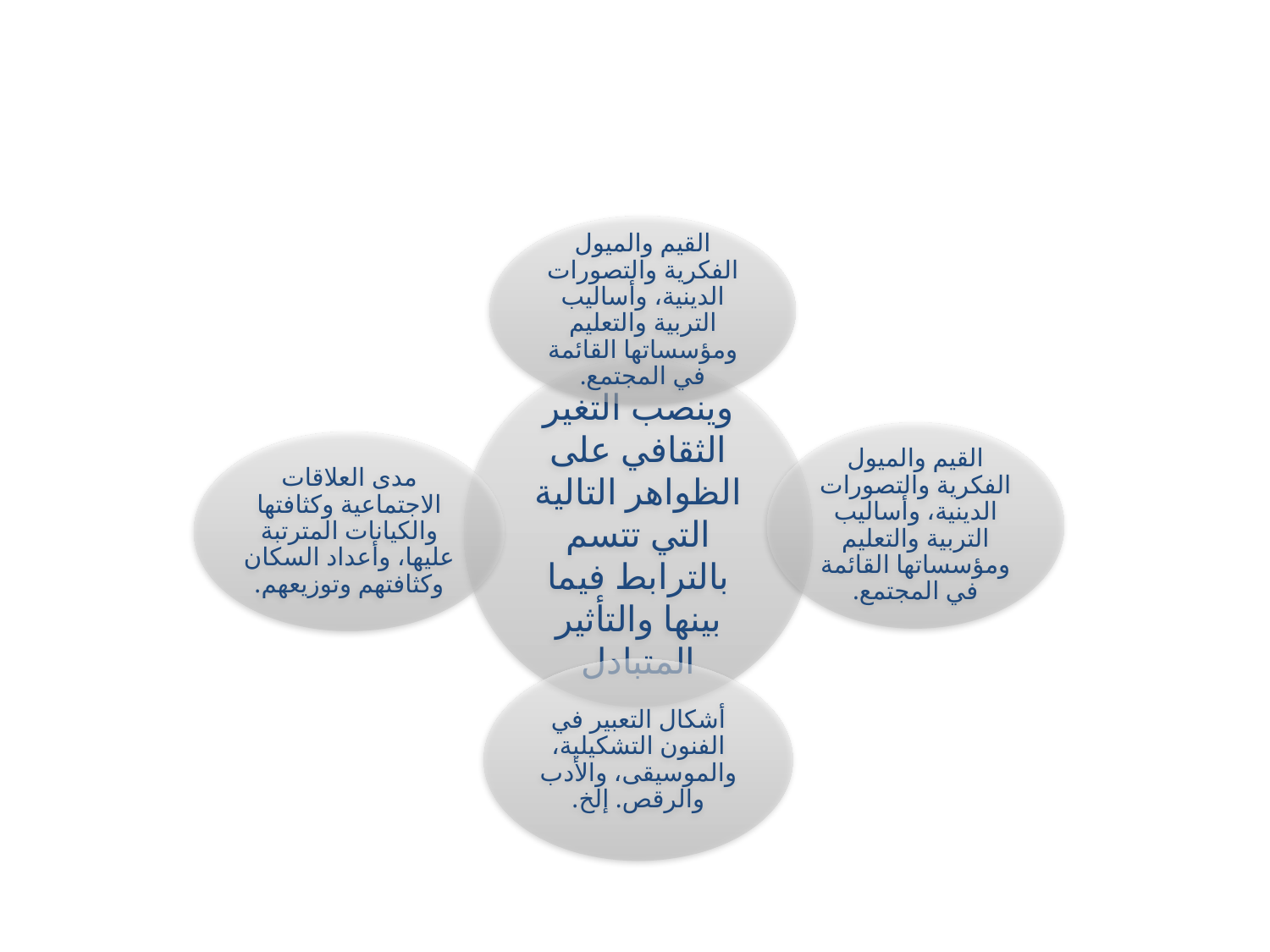

#
وينصب التغير الثقافي على الظواهر التالية التي تتسم بالترابط فيما بينها والتأثير المتبادل
القيم والميول الفكرية والتصورات الدينية، وأساليب التربية والتعليم ومؤسساتها القائمة في المجتمع.
القيم والميول الفكرية والتصورات الدينية، وأساليب التربية والتعليم ومؤسساتها القائمة في المجتمع.
أشكال التعبير في الفنون التشكيلية، والموسيقى، والأدب والرقص. إلخ.
مدى العلاقات الاجتماعية وكثافتها والكيانات المترتبة عليها، وأعداد السكان وكثافتهم وتوزيعهم.